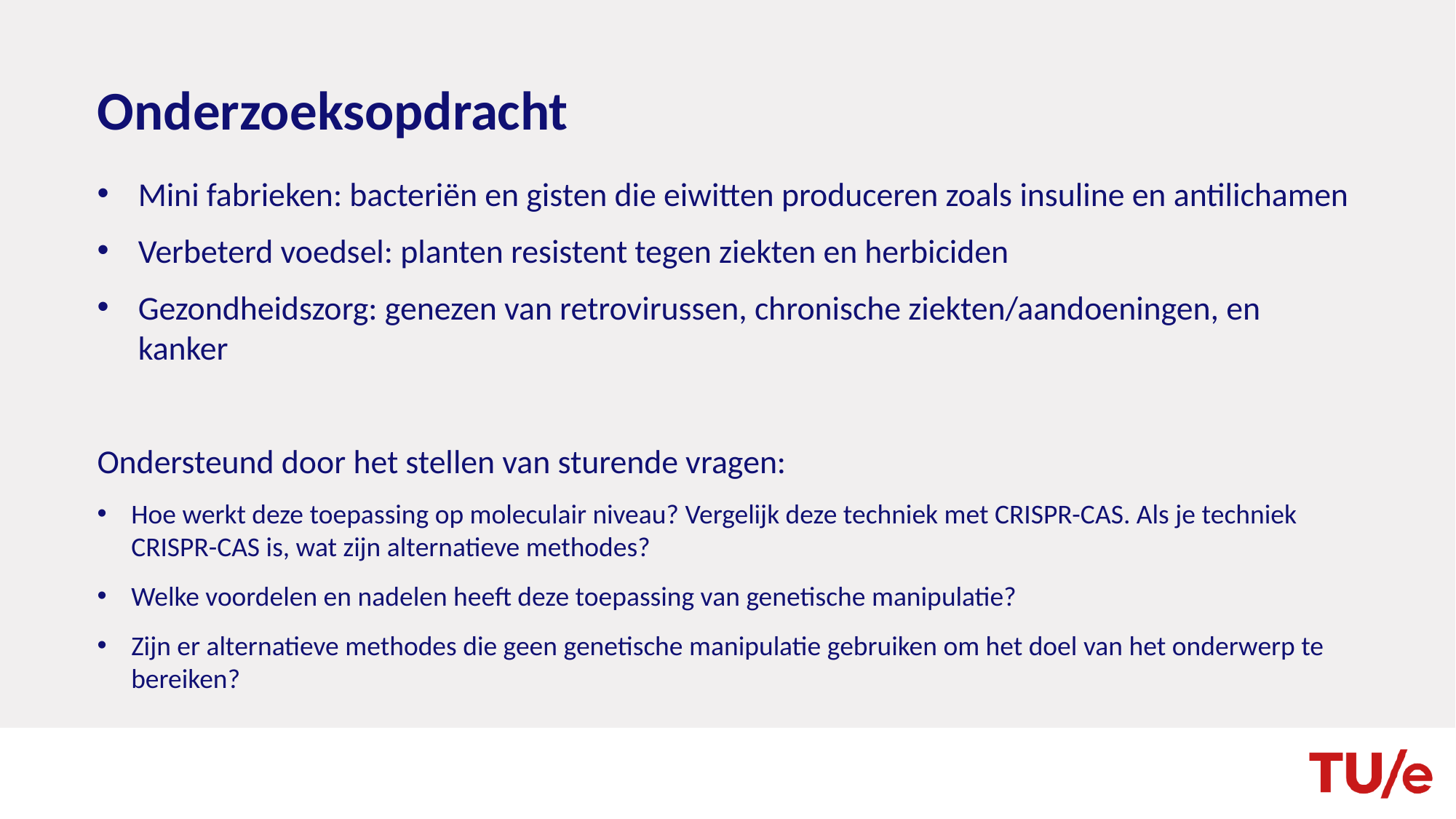

# Onderzoeksopdracht
Mini fabrieken: bacteriën en gisten die eiwitten produceren zoals insuline en antilichamen
Verbeterd voedsel: planten resistent tegen ziekten en herbiciden
Gezondheidszorg: genezen van retrovirussen, chronische ziekten/aandoeningen, en kanker

Ondersteund door het stellen van sturende vragen:
Hoe werkt deze toepassing op moleculair niveau? Vergelijk deze techniek met CRISPR-CAS. Als je techniek CRISPR-CAS is, wat zijn alternatieve methodes?
Welke voordelen en nadelen heeft deze toepassing van genetische manipulatie?
Zijn er alternatieve methodes die geen genetische manipulatie gebruiken om het doel van het onderwerp te bereiken?